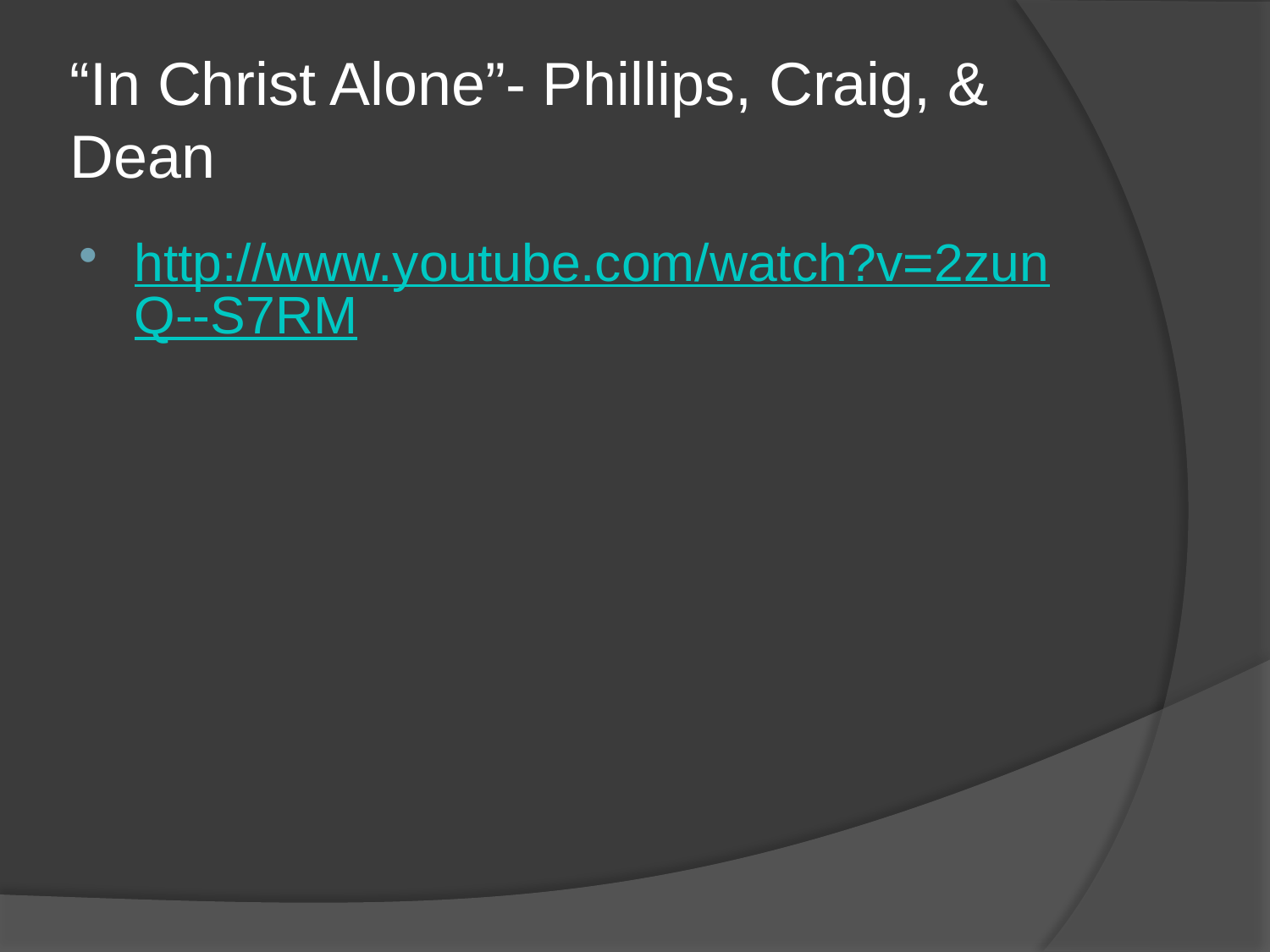

# “In Christ Alone”- Phillips, Craig, & Dean
http://www.youtube.com/watch?v=2zunQ--S7RM